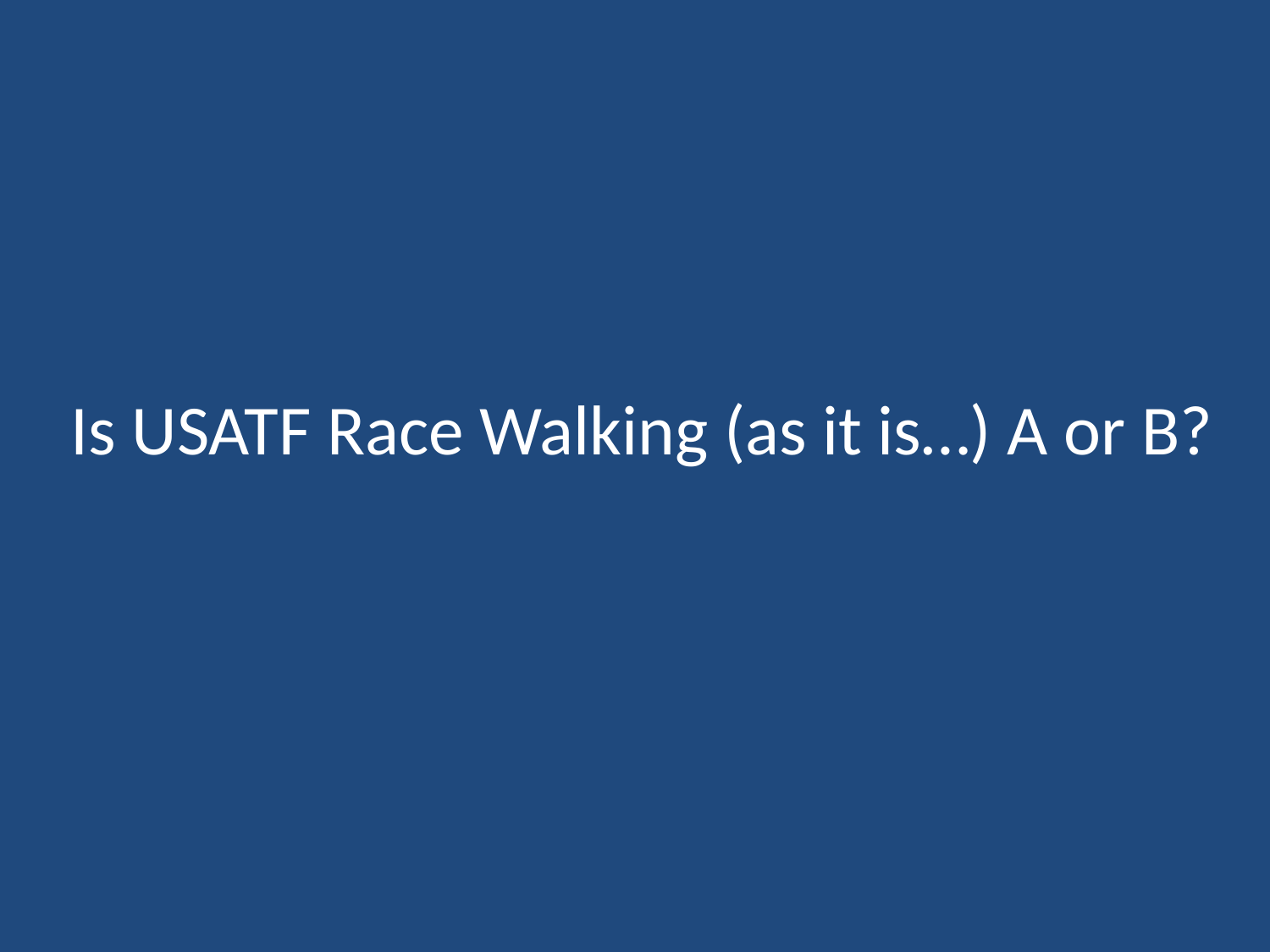

Is USATF Race Walking (as it is…) A or B?